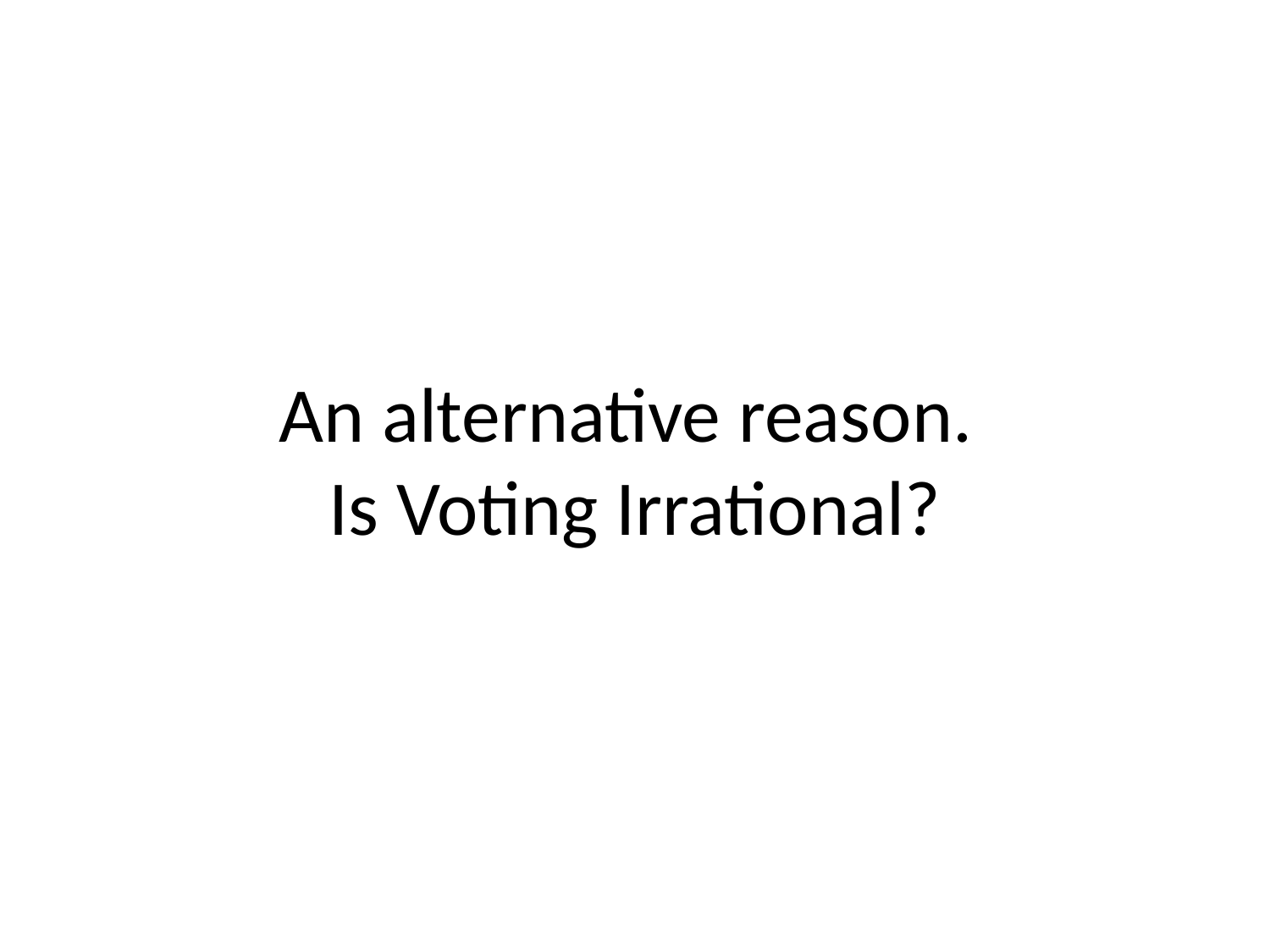

# An alternative reason. Is Voting Irrational?